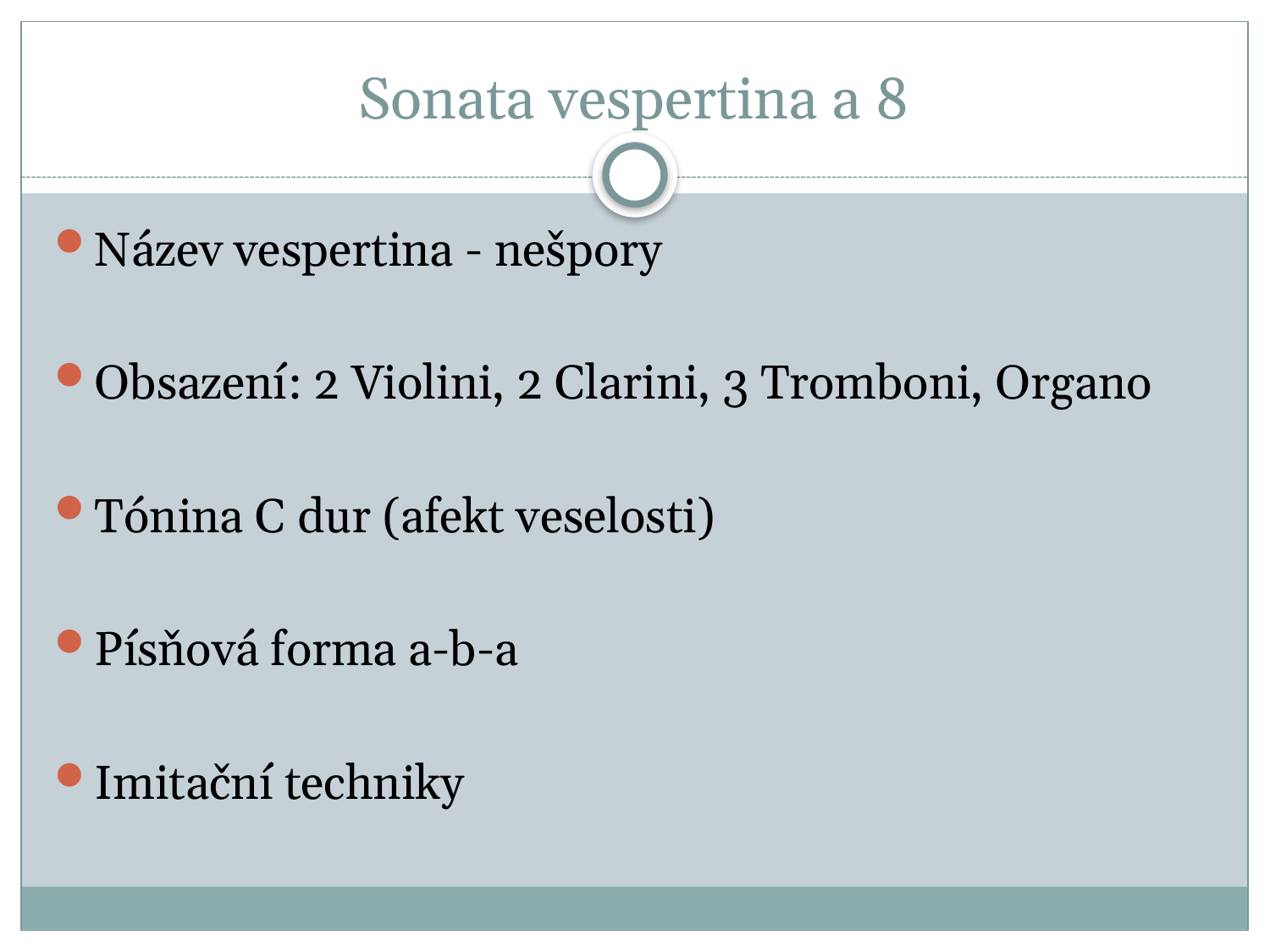

# Sonata vespertina a 8
Název vespertina - nešpory

Obsazení: 2 Violini, 2 Clarini, 3 Tromboni, Organo

Tónina C dur (afekt veselosti)

Písňová forma a-b-a

Imitační techniky